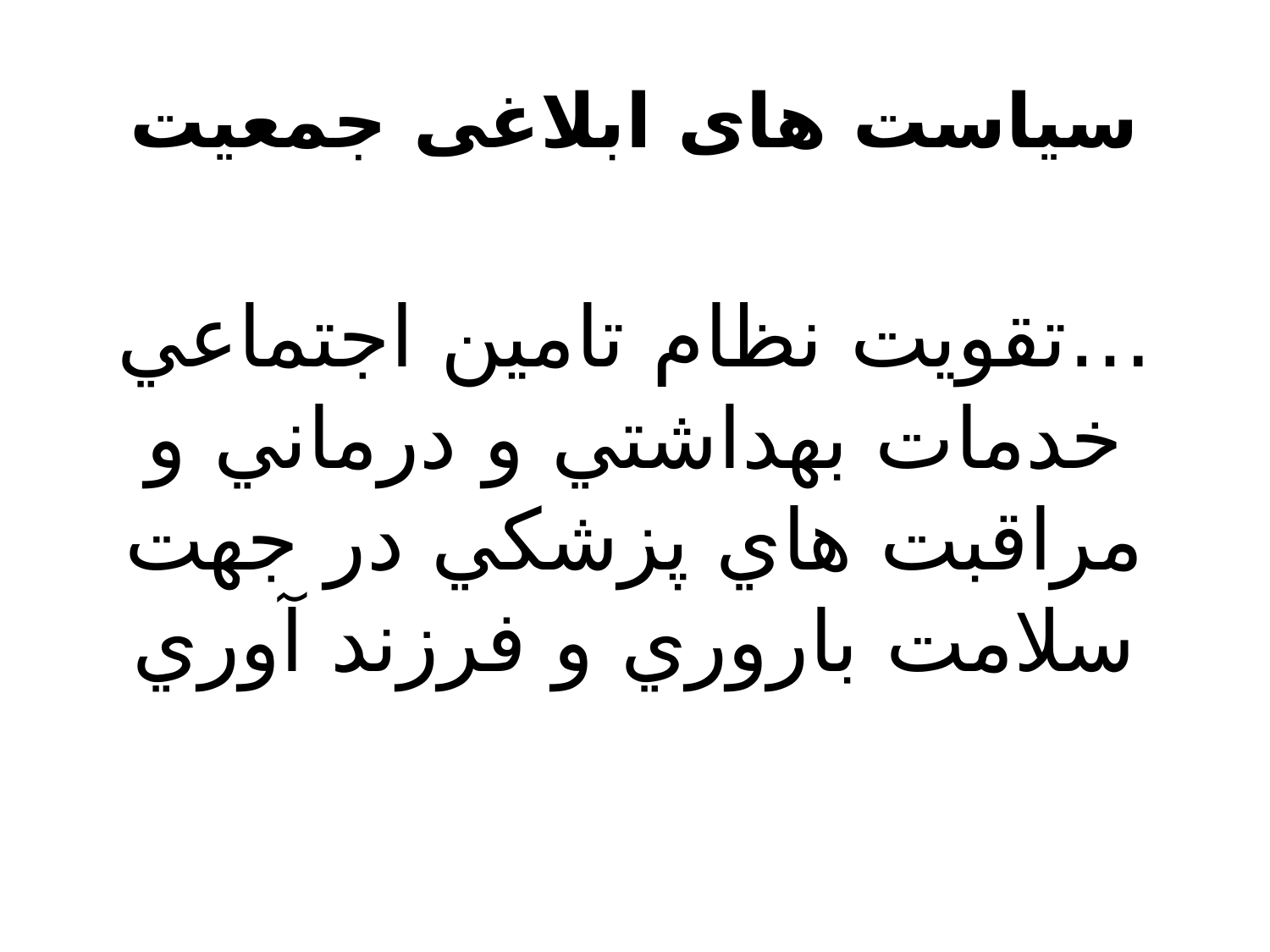

# سیاست های ابلاغی جمعیت
…تقويت نظام تامين اجتماعي خدمات بهداشتي و درماني و مراقبت هاي پزشكي در جهت سلامت باروري و فرزند آوري